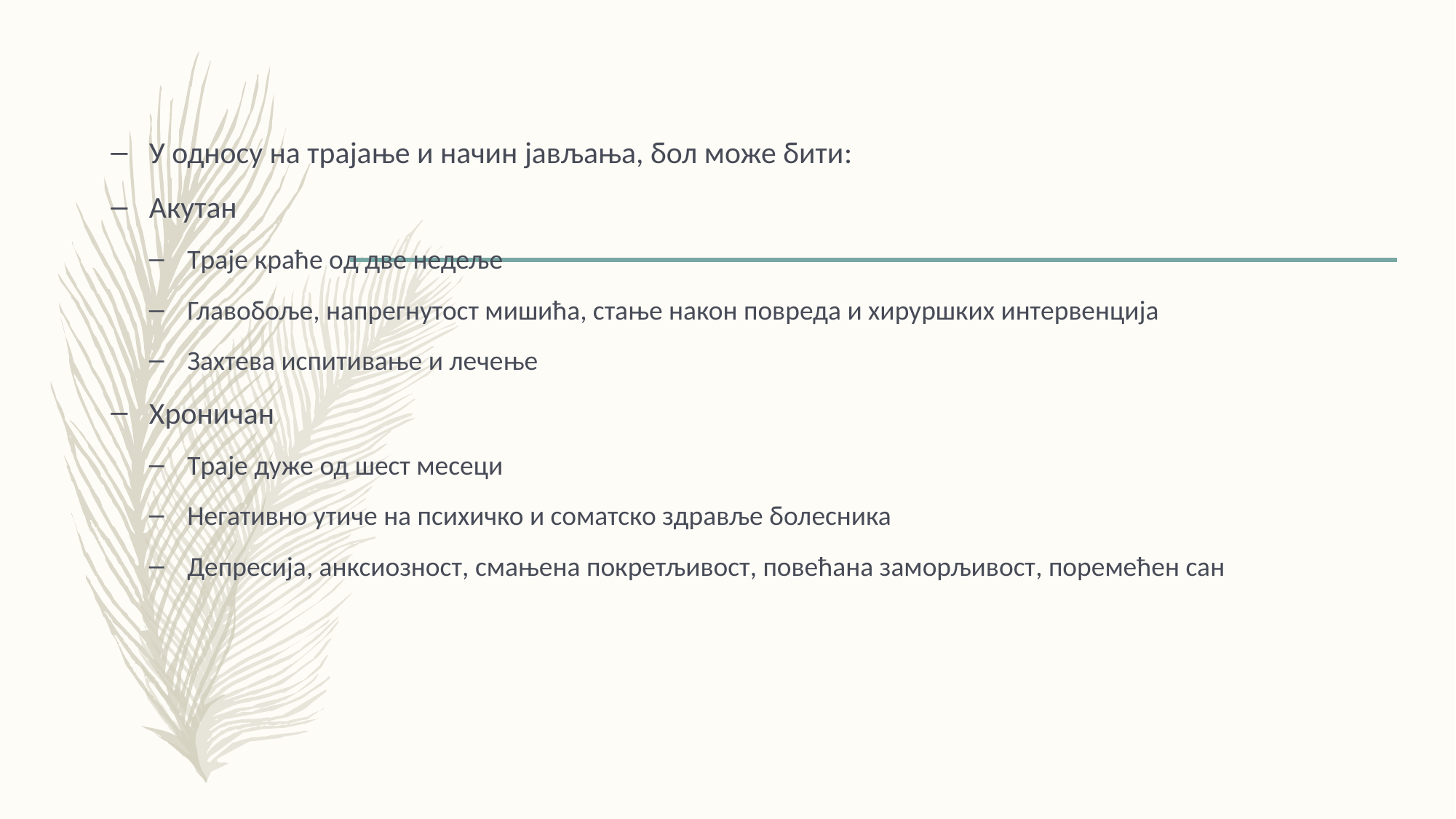

#
У односу на трајање и начин јављања, бол може бити:
Aкутан
Tрaje краћe oд две недеље
Главобоље, напрегнутост мишића, стање након повреда и хируршких интервенција
Захтева испитивање и лечење
Хроничан
Tраје дуже од шест месеци
Негативно утиче на психичко и соматско здравље болесника
Депресија, aнксиозност, смањена покретљивост, повећана заморљивост, поремећен сан